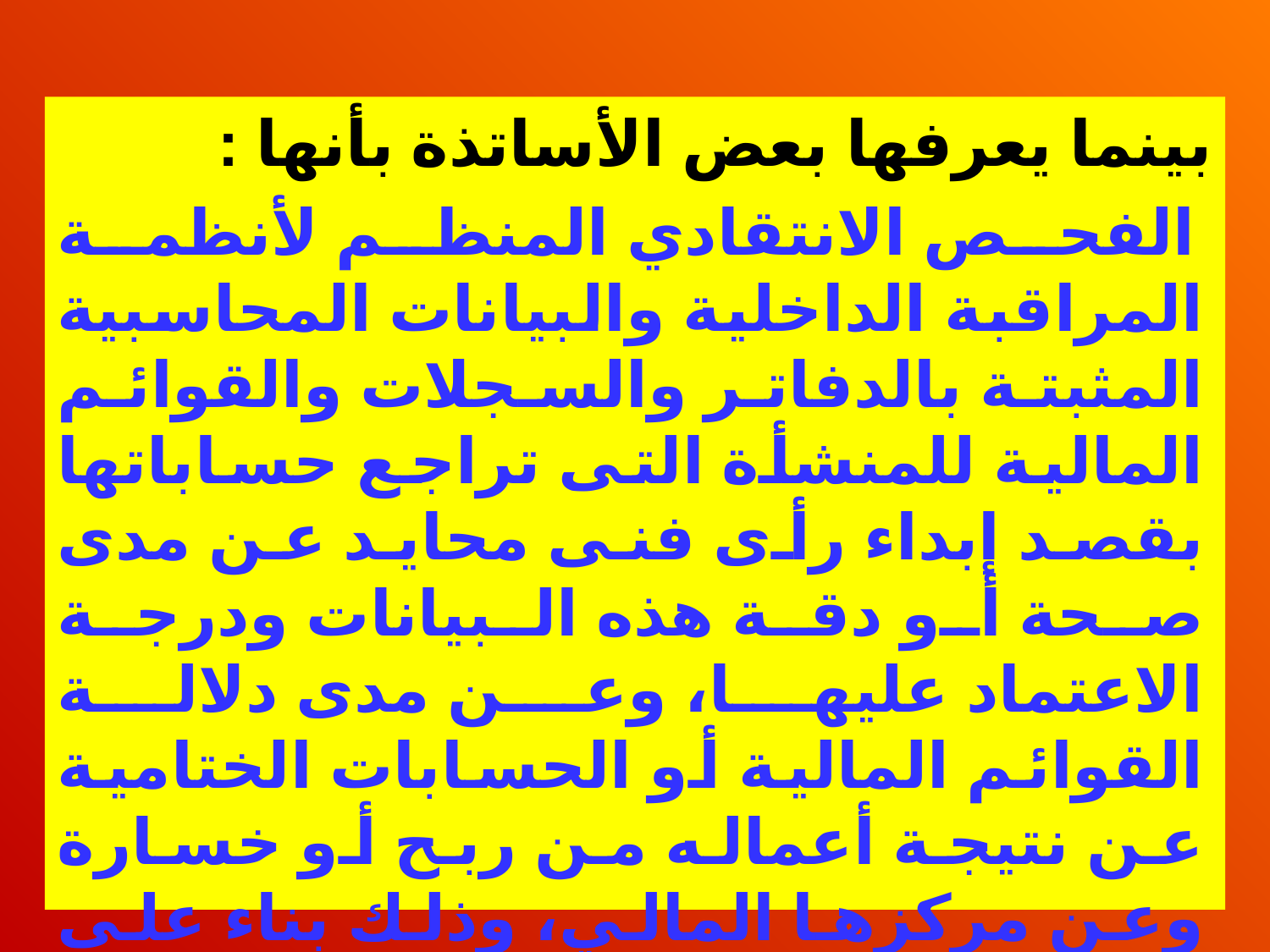

بينما يعرفها بعض الأساتذة بأنها :
 الفحص الانتقادي المنظم لأنظمة المراقبة الداخلية والبيانات المحاسبية المثبتة بالدفاتر والسجلات والقوائم المالية للمنشأة التى تراجع حساباتها بقصد إبداء رأى فنى محايد عن مدى صحة أو دقة هذه البيانات ودرجة الاعتماد عليها، وعن مدى دلالة القوائم المالية أو الحسابات الختامية عن نتيجة أعماله من ربح أو خسارة وعن مركزها المالي، وذلك بناء على المعلومات والإيضاحات المقدمة لمراجع الحسابات وطبقاً لما جاء بالدفاتر والسجلات .